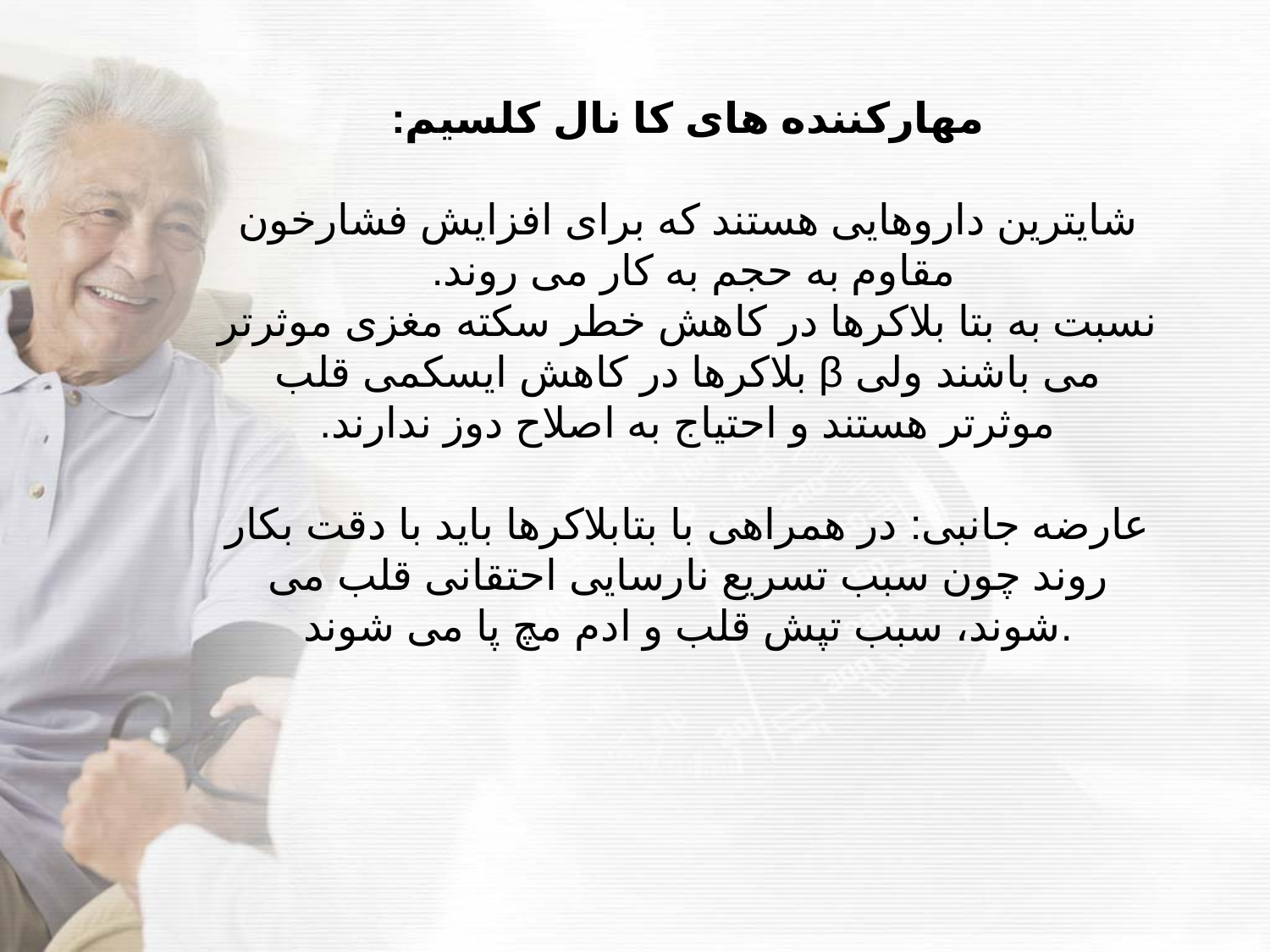

مهارکننده های کا نال کلسیم:

شایترین داروهایی هستند که برای افزایش فشارخون مقاوم به حجم به کار می روند.
نسبت به بتا بلاکرها در کاهش خطر سکته مغزی موثرتر می باشند ولی β بلاکرها در کاهش ایسکمی قلب موثرتر هستند و احتیاج به اصلاح دوز ندارند.

عارضه جانبی: در همراهی با بتابلاکرها باید با دقت بکار روند چون سبب تسریع نارسایی احتقانی قلب می شوند، سبب تپش قلب و ادم مچ پا می شوند.